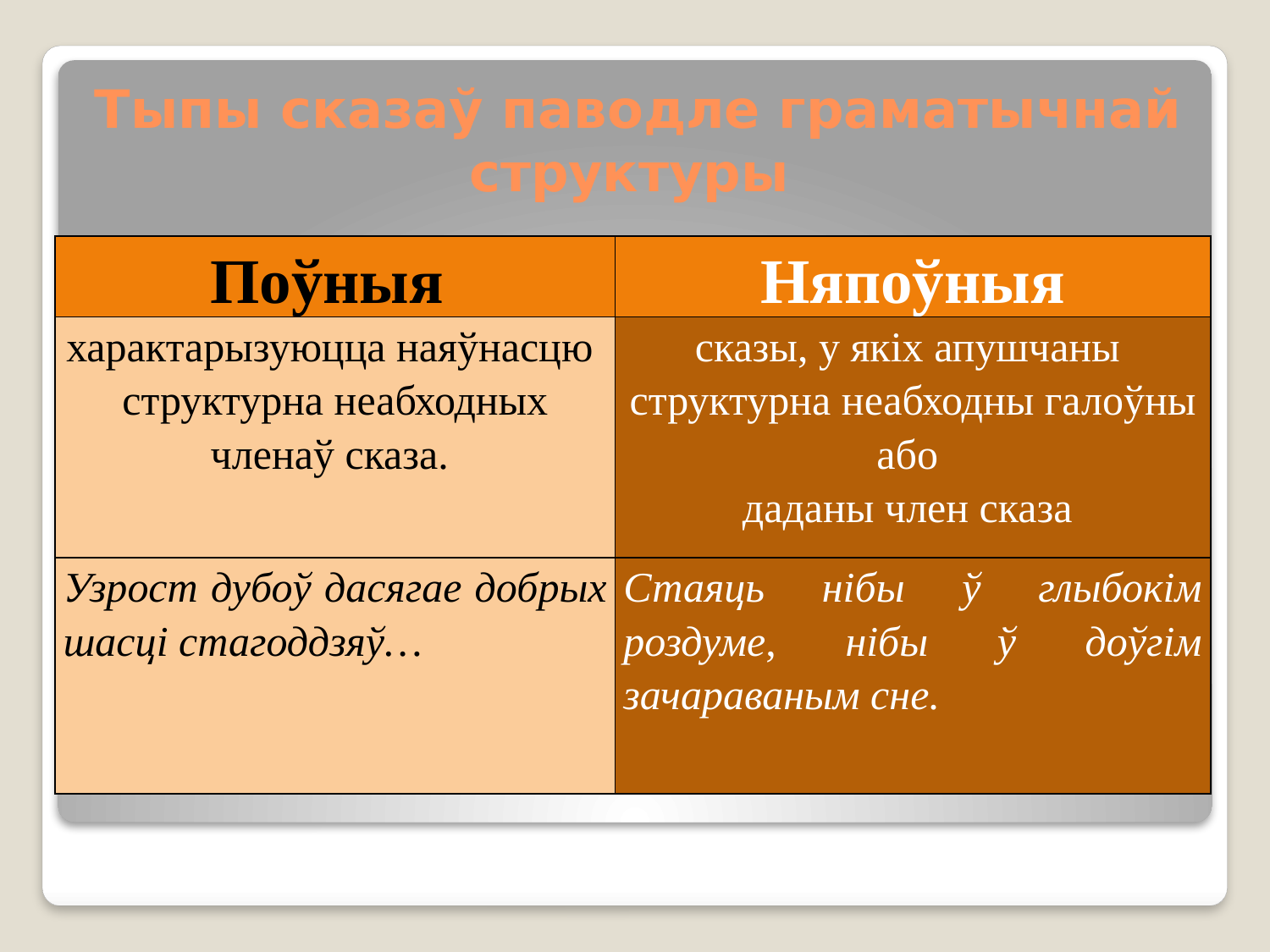

# Тыпы сказаў паводле граматычнай структуры
| Поўныя | Няпоўныя |
| --- | --- |
| характарызуюцца наяўнасцю структурна неабходных членаў сказа. | сказы, у якіх апушчаны структурна неабходны галоўны або даданы член сказа |
| Узрост дубоў дасягае добрых шасці стагоддзяў… | Стаяць нібы ў глыбокім роздуме, нібы ў доўгім зачараваным сне. |